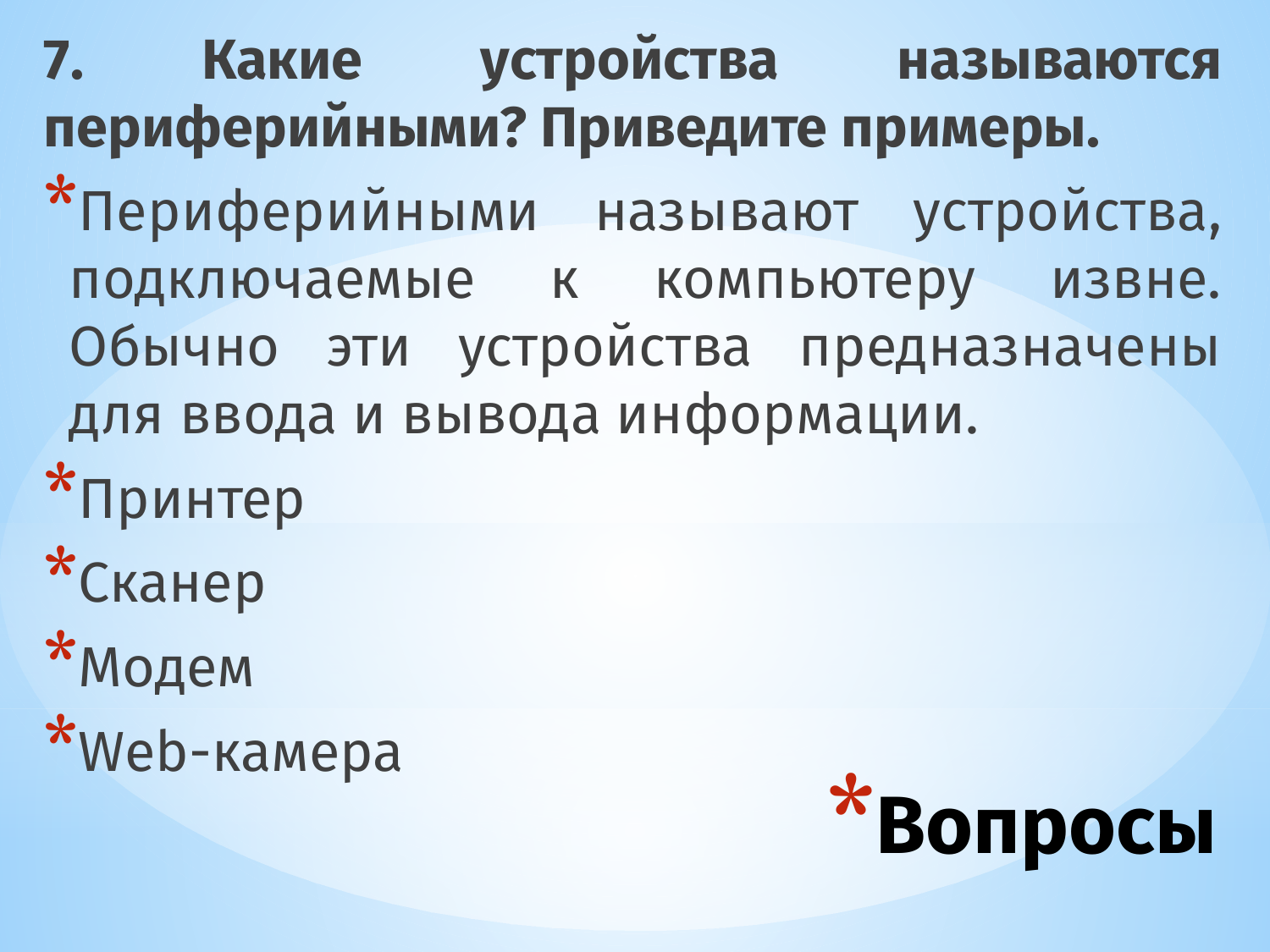

7. Какие устройства называются периферийными? Приведите примеры.
Периферийными называют устройства, подключаемые к компьютеру извне. Обычно эти устройства предназначены для ввода и вывода информации.
Принтер
Сканер
Модем
Web-камера
# Вопросы